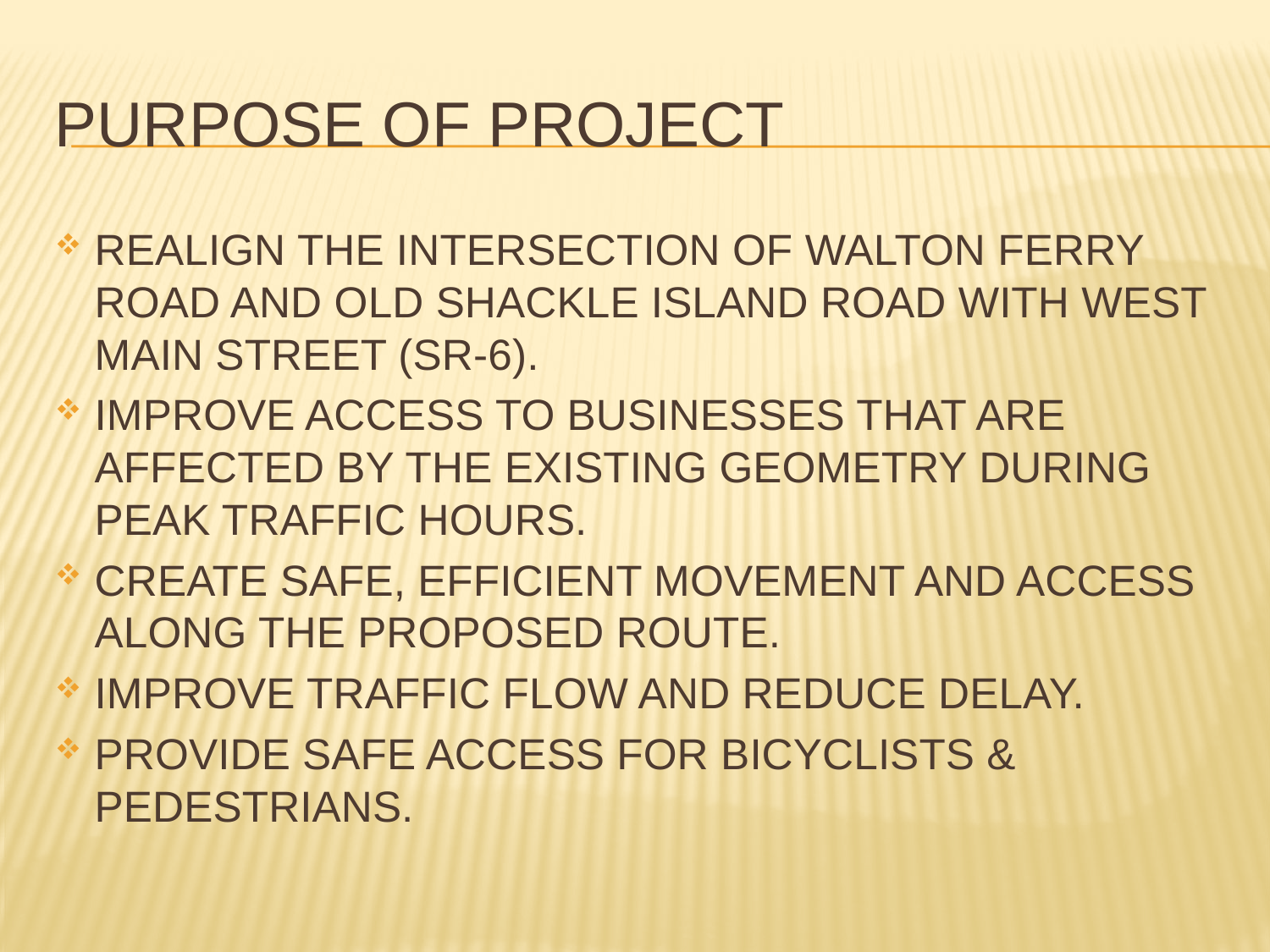

# Purpose of project
REALIGN THE INTERSECTION OF WALTON FERRY ROAD AND OLD SHACKLE ISLAND ROAD WITH WEST MAIN STREET (SR-6).
IMPROVE ACCESS TO BUSINESSES THAT ARE AFFECTED BY THE EXISTING GEOMETRY DURING PEAK TRAFFIC HOURS.
CREATE SAFE, EFFICIENT MOVEMENT AND ACCESS ALONG THE PROPOSED ROUTE.
IMPROVE TRAFFIC FLOW AND REDUCE DELAY.
PROVIDE SAFE ACCESS FOR BICYCLISTS & PEDESTRIANS.